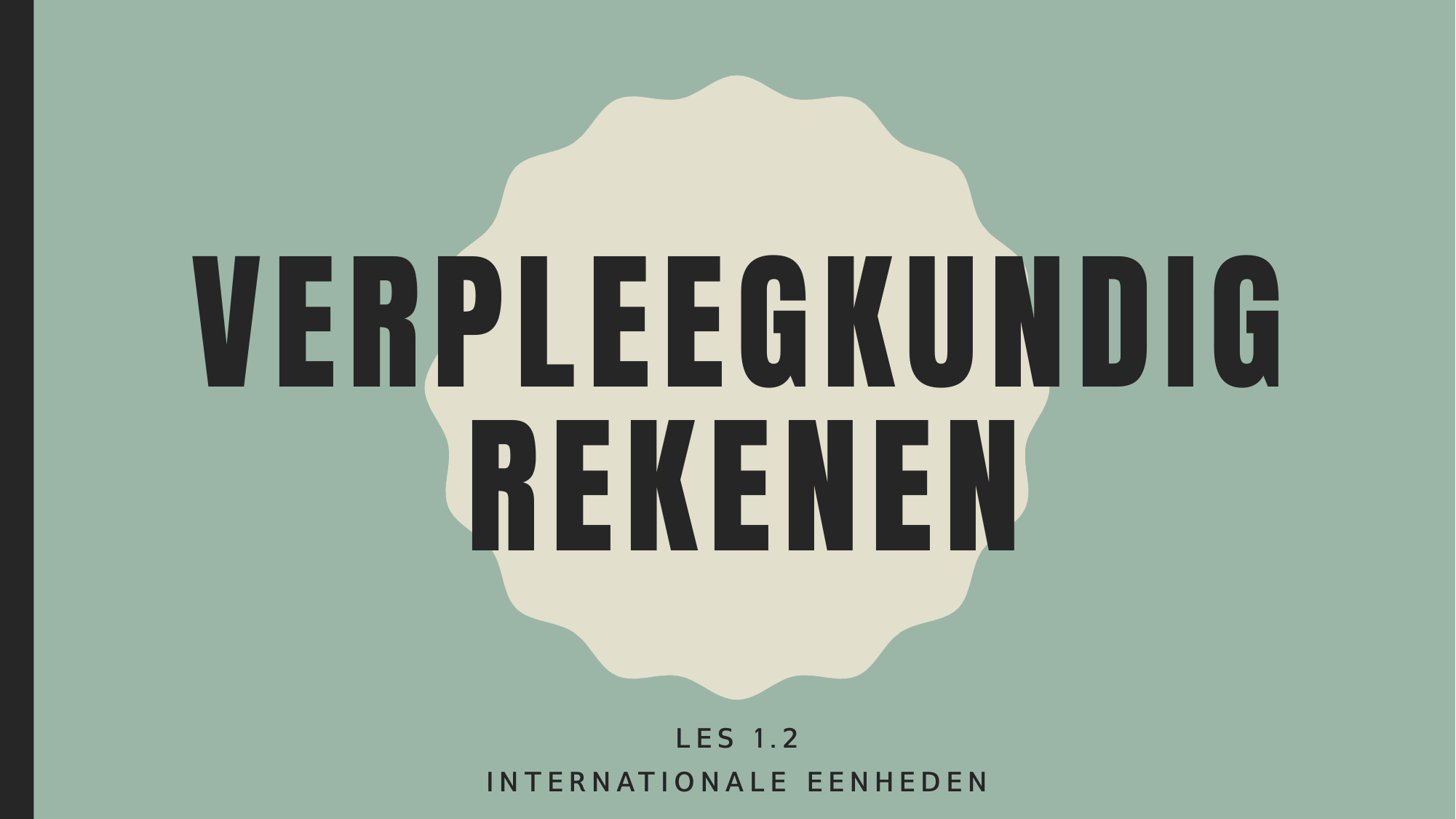

# Verpleegkundig rekenen
Les 1.2
Internationale eenheden